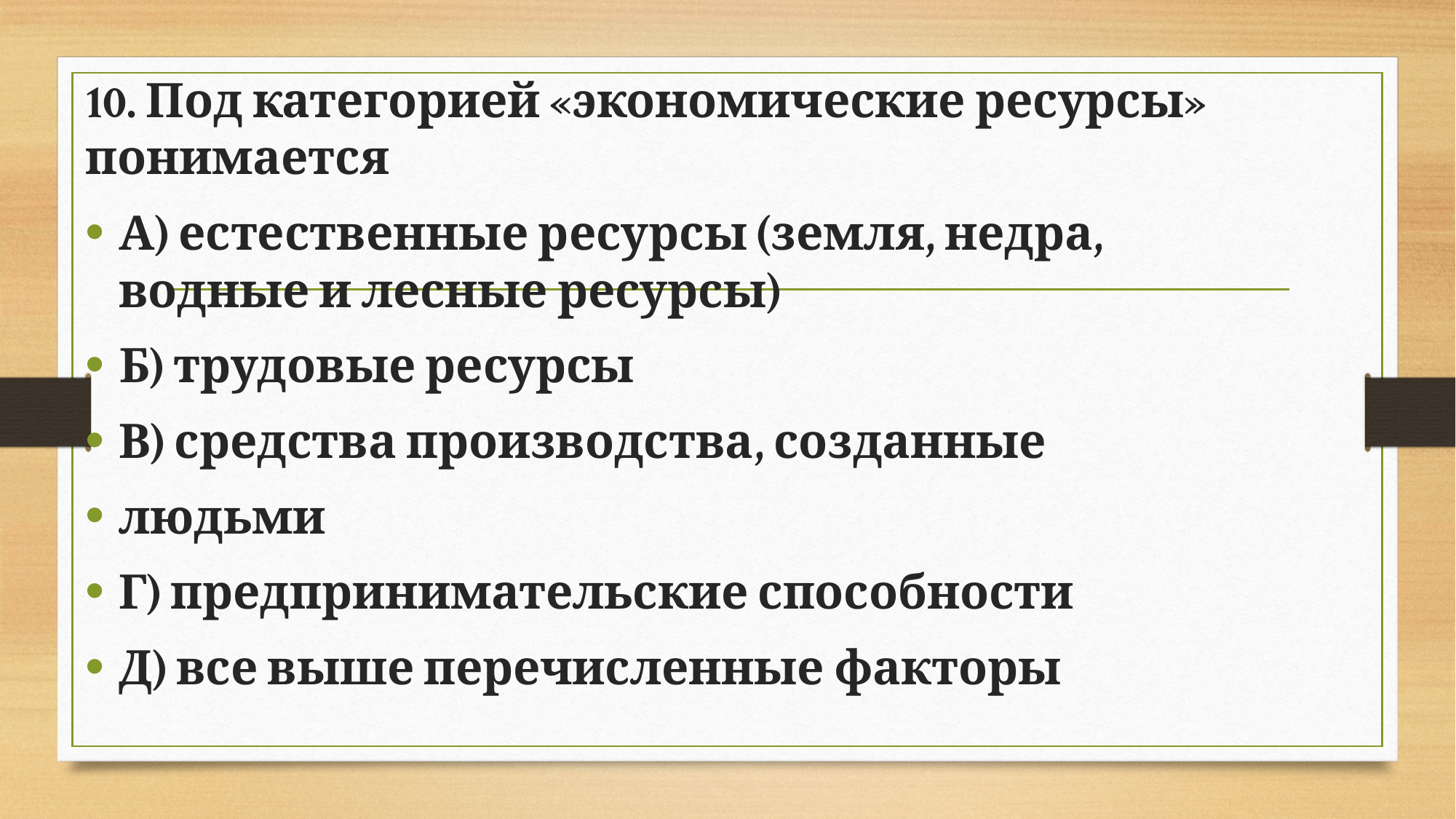

10. Под категорией «экономические ресурсы» понимается
А) естественные ресурсы (земля, недра, водные и лесные ресурсы)
Б) трудовые ресурсы
В) средства производства, созданные
людьми
Г) предпринимательские способности
Д) все выше перечисленные факторы